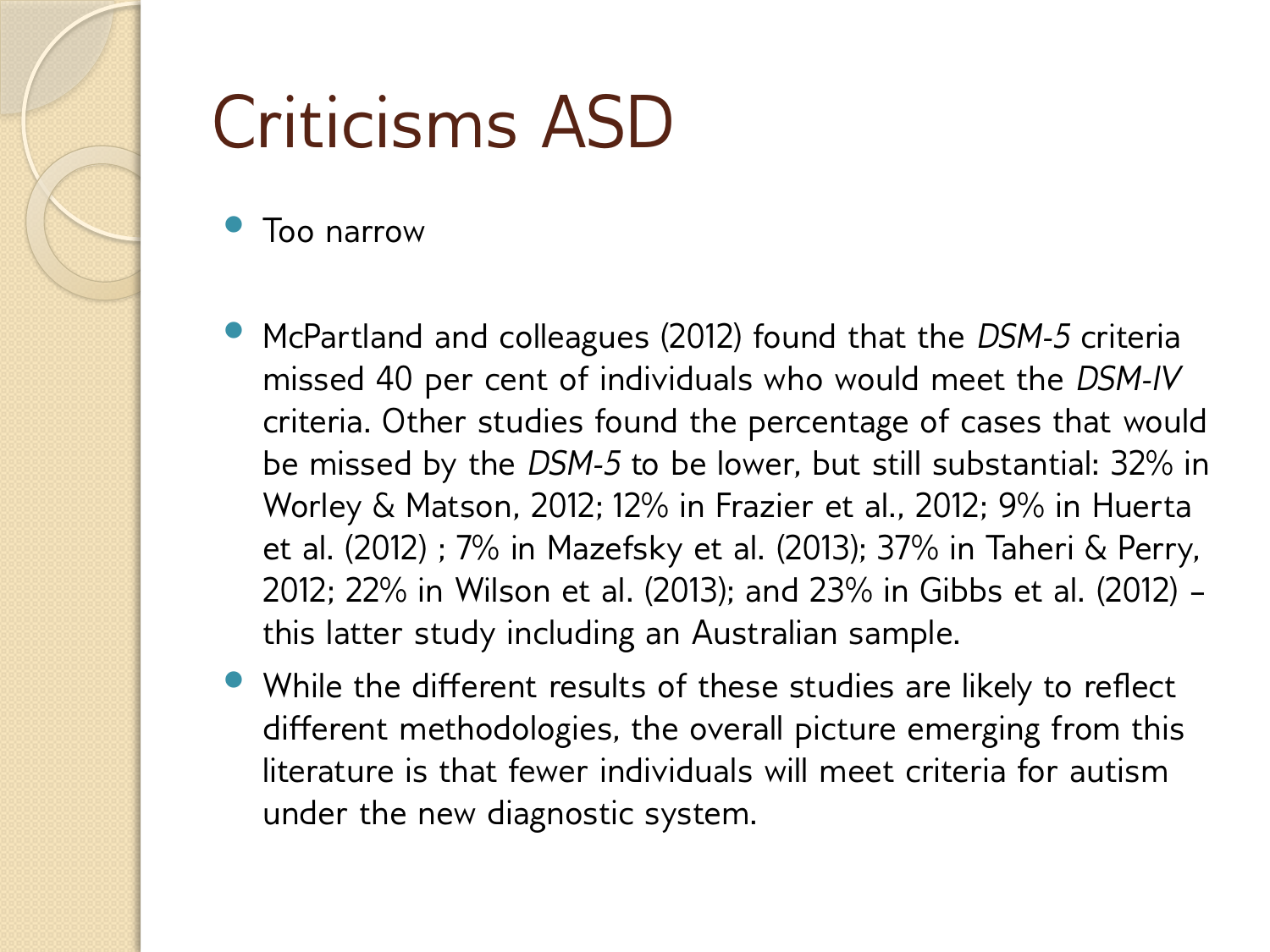

# Criticisms ASD
Too narrow

McPartland and colleagues (2012) found that the DSM-5 criteria missed 40 per cent of individuals who would meet the DSM-IV criteria. Other studies found the percentage of cases that would be missed by the DSM-5 to be lower, but still substantial: 32% in Worley & Matson, 2012; 12% in Frazier et al., 2012; 9% in Huerta et al. (2012) ; 7% in Mazefsky et al. (2013); 37% in Taheri & Perry, 2012; 22% in Wilson et al. (2013); and 23% in Gibbs et al. (2012) – this latter study including an Australian sample.
While the different results of these studies are likely to reflect different methodologies, the overall picture emerging from this literature is that fewer individuals will meet criteria for autism under the new diagnostic system.